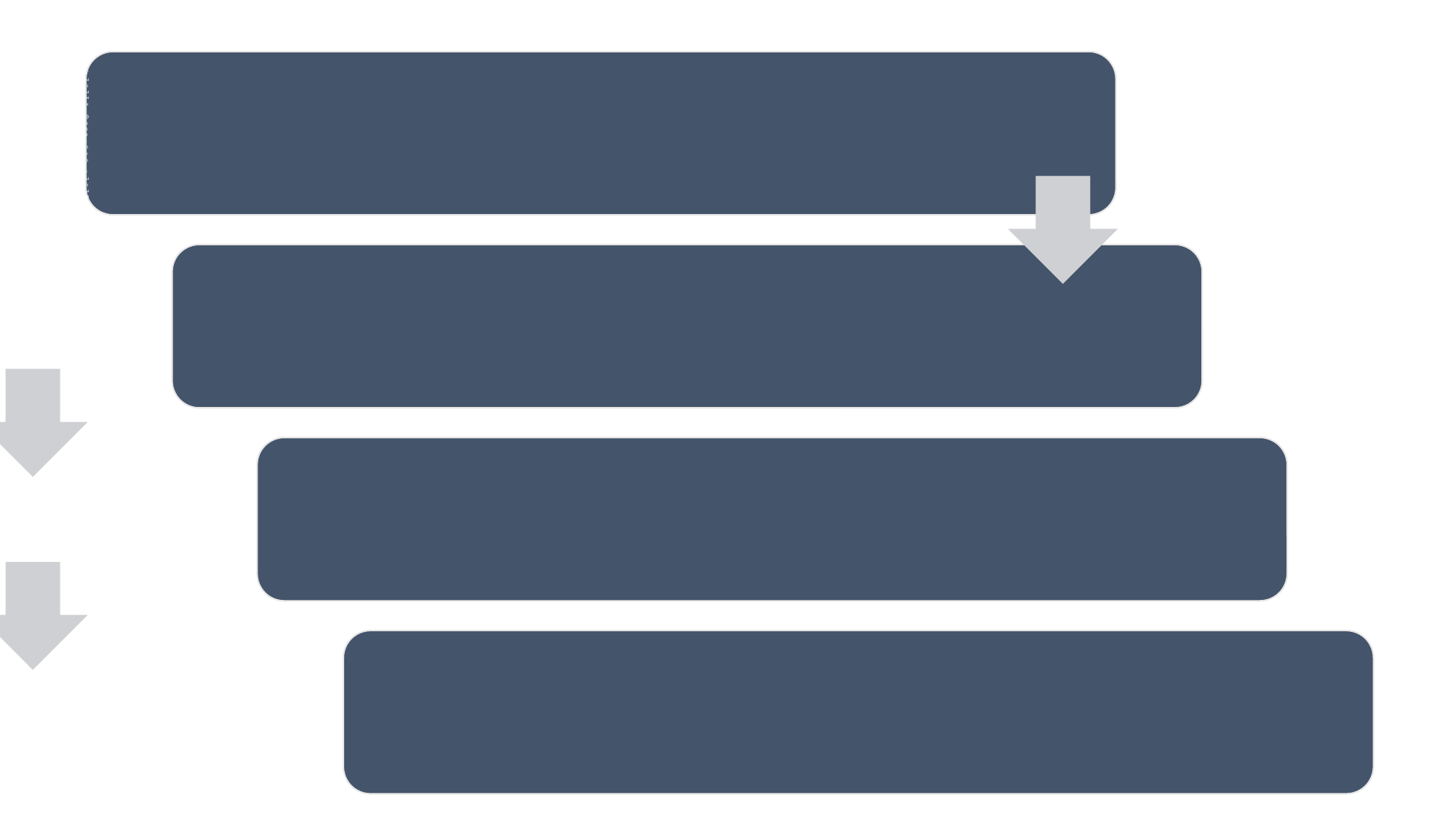

Ғылыми фактілер ғылыми білімнің белгілі бір жүйесінің логикалық құрылымының элементтері болған кезде солай болады.